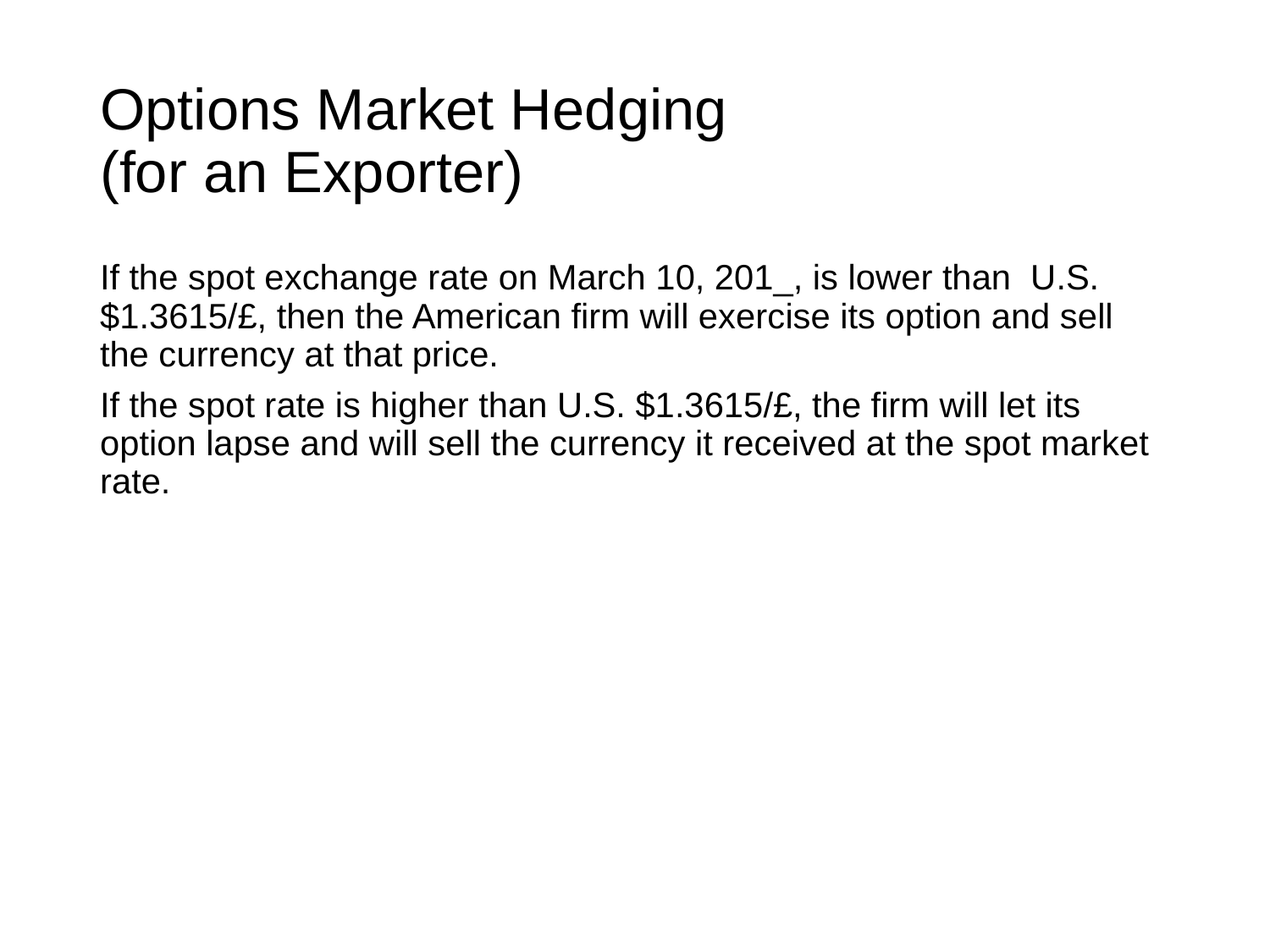

# Options Market Hedging (for an Exporter)
If the spot exchange rate on March 10, 201_, is lower than  U.S. $1.3615/£, then the American firm will exercise its option and sell the currency at that price.
If the spot rate is higher than U.S. $1.3615/£, the firm will let its option lapse and will sell the currency it received at the spot market rate.